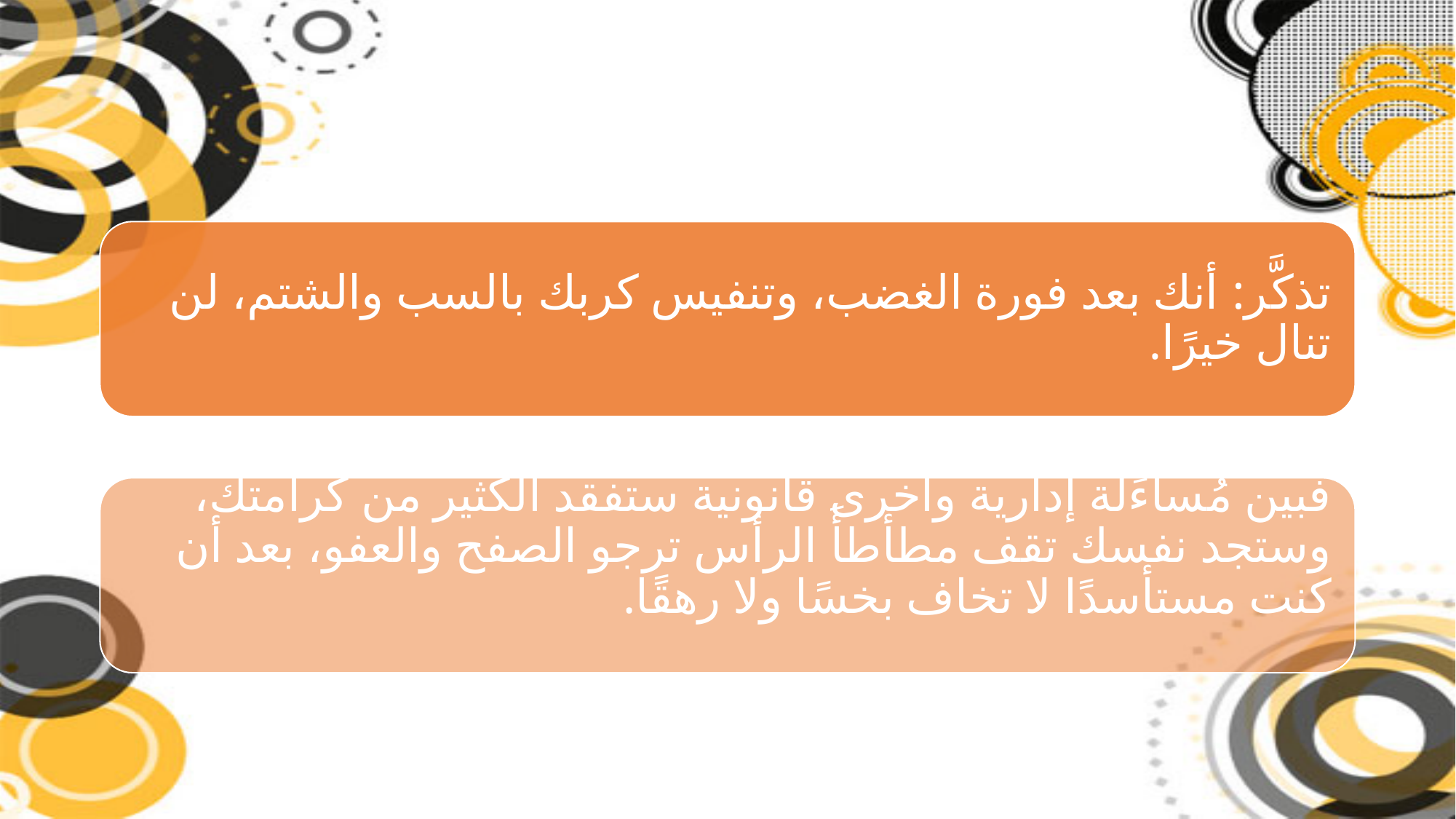

#
تذكَّر: أنك بعد فورة الغضب، وتنفيس كربك بالسب والشتم، لن تنال خيرًا.

فبين مُساءَلة إدارية وأخرى قانونية ستفقد الكثير من كرامتك، وستجد نفسك تقف مطأطأَ الرأس ترجو الصفح والعفو، بعد أن كنت مستأسدًا لا تخاف بخسًا ولا رهقًا.